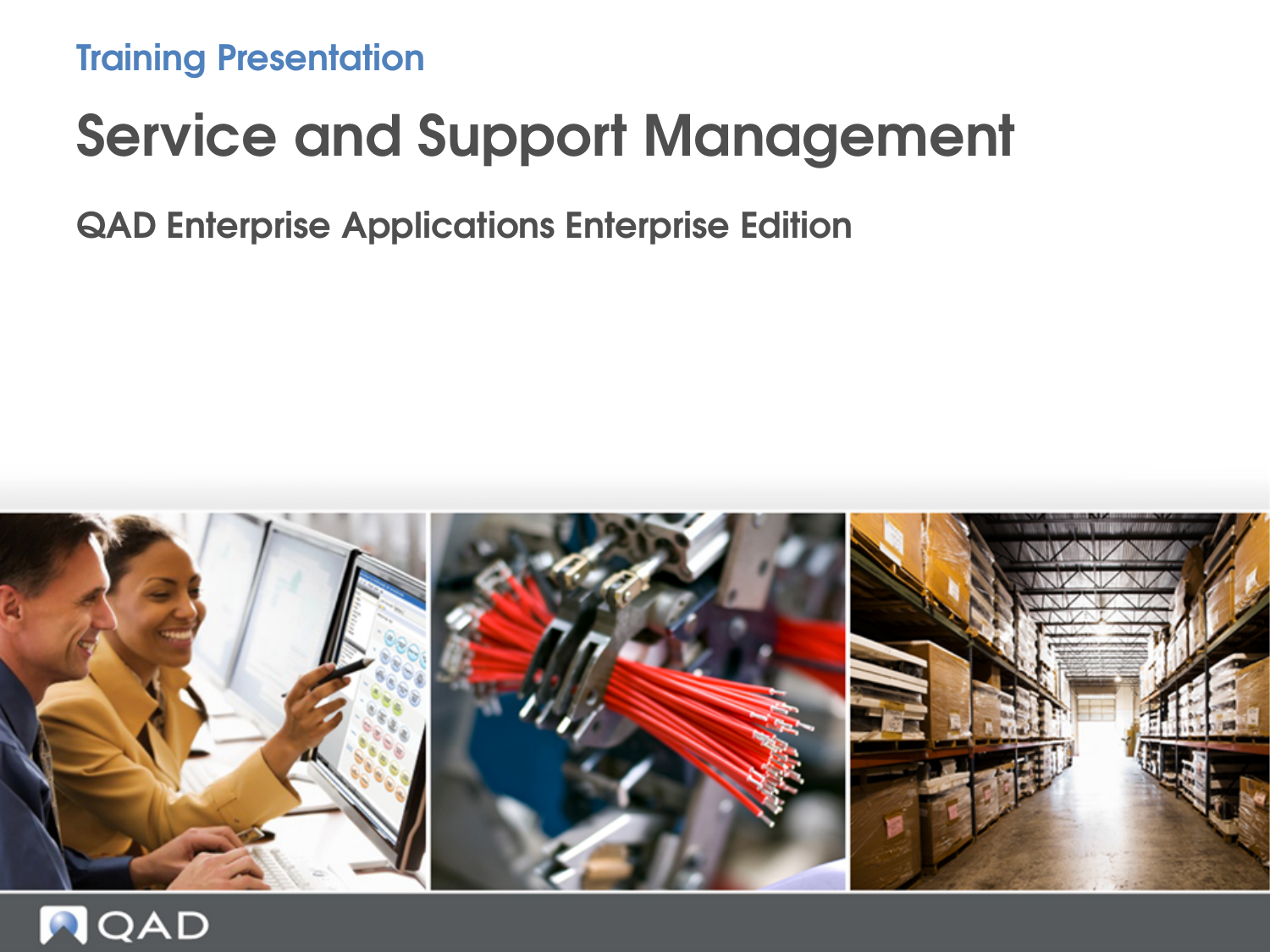

Training Presentation
# Service and Support Management
QAD Enterprise Applications Enterprise Edition